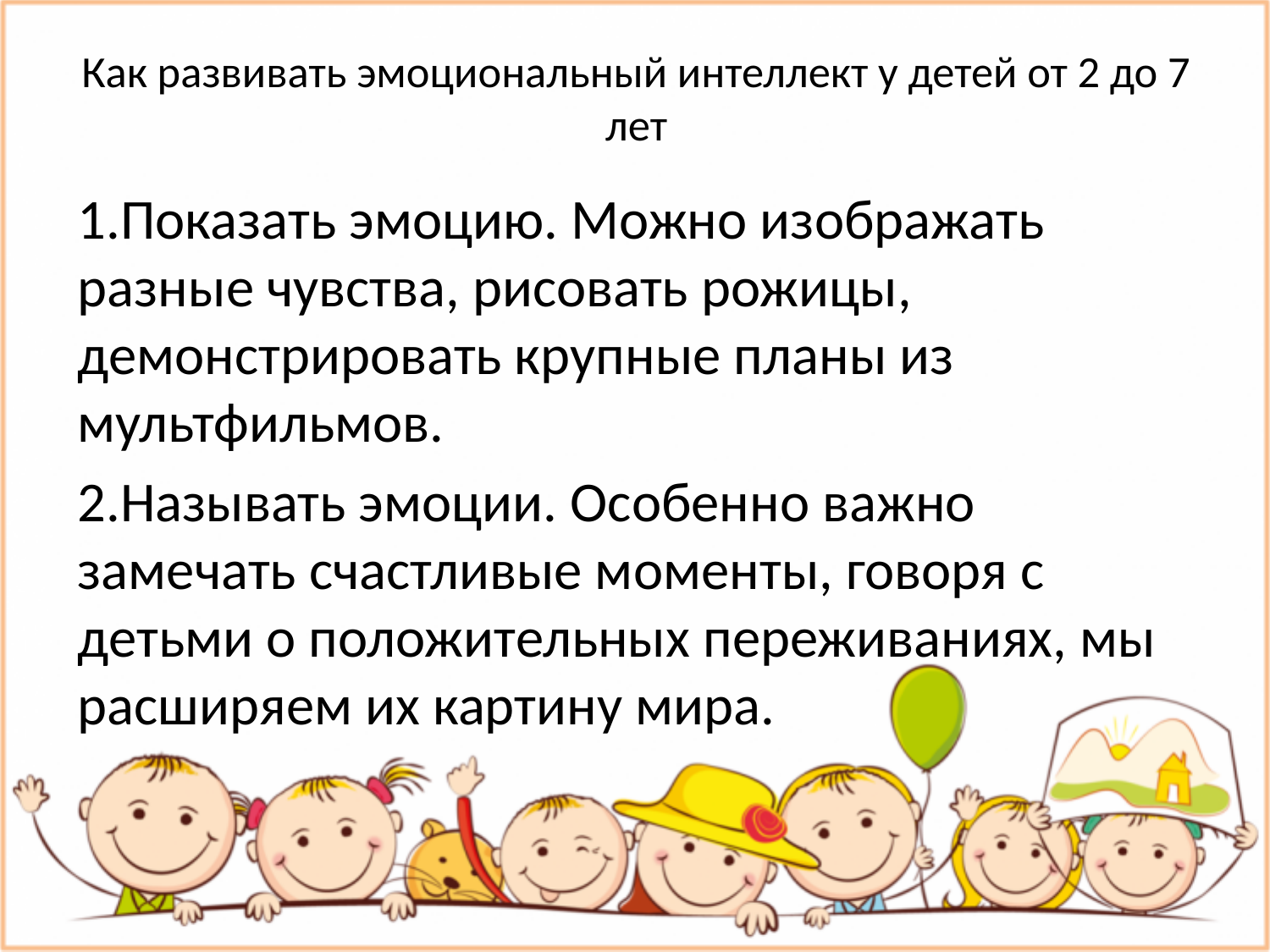

# Как развивать эмоциональный интеллект у детей от 2 до 7 лет
1.Показать эмоцию. Можно изображать разные чувства, рисовать рожицы, демонстрировать крупные планы из мультфильмов.
2.Называть эмоции. Особенно важно замечать счастливые моменты, говоря с детьми о положительных переживаниях, мы расширяем их картину мира.